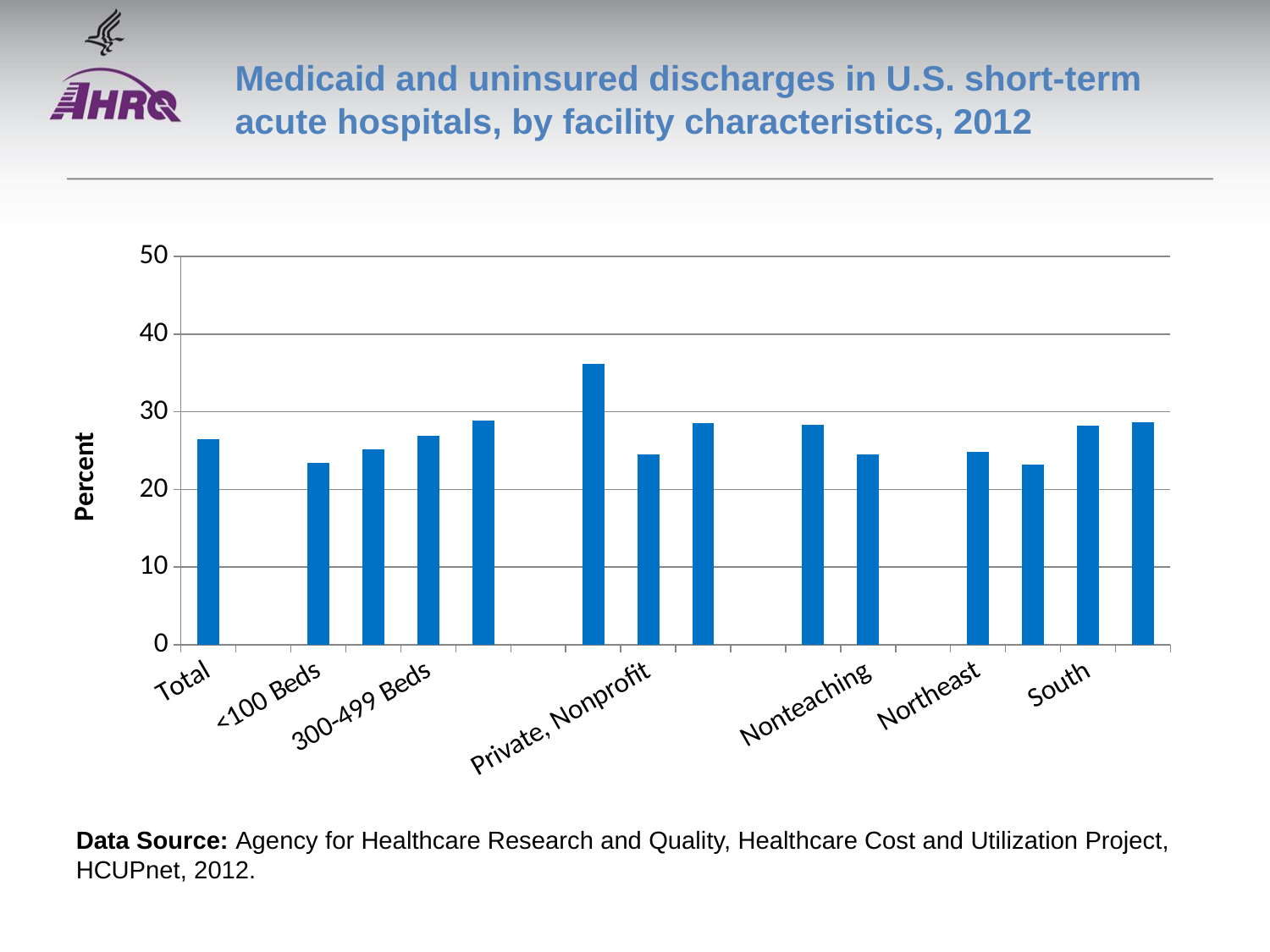

# Medicaid and uninsured discharges in U.S. short-term acute hospitals, by facility characteristics, 2012

### Chart

| Category | Series 1 |
|---|---|
| Total | 26.5 |
|  | None |
| <100 Beds | 23.4 |
| 100-299 Beds | 25.2 |
| 300-499 Beds | 26.9 |
| 500+ Beds | 28.9 |
|  | None |
| Government | 36.2 |
| Private, Nonprofit | 24.5 |
| Private, For Profit | 28.5 |
|  | None |
| Teaching | 28.3 |
| Nonteaching | 24.5 |
|  | None |
| Northeast | 24.8 |
| Midwest | 23.2 |
| South | 28.2 |
| West | 28.7 |
Data Source: Agency for Healthcare Research and Quality, Healthcare Cost and Utilization Project, HCUPnet, 2012.